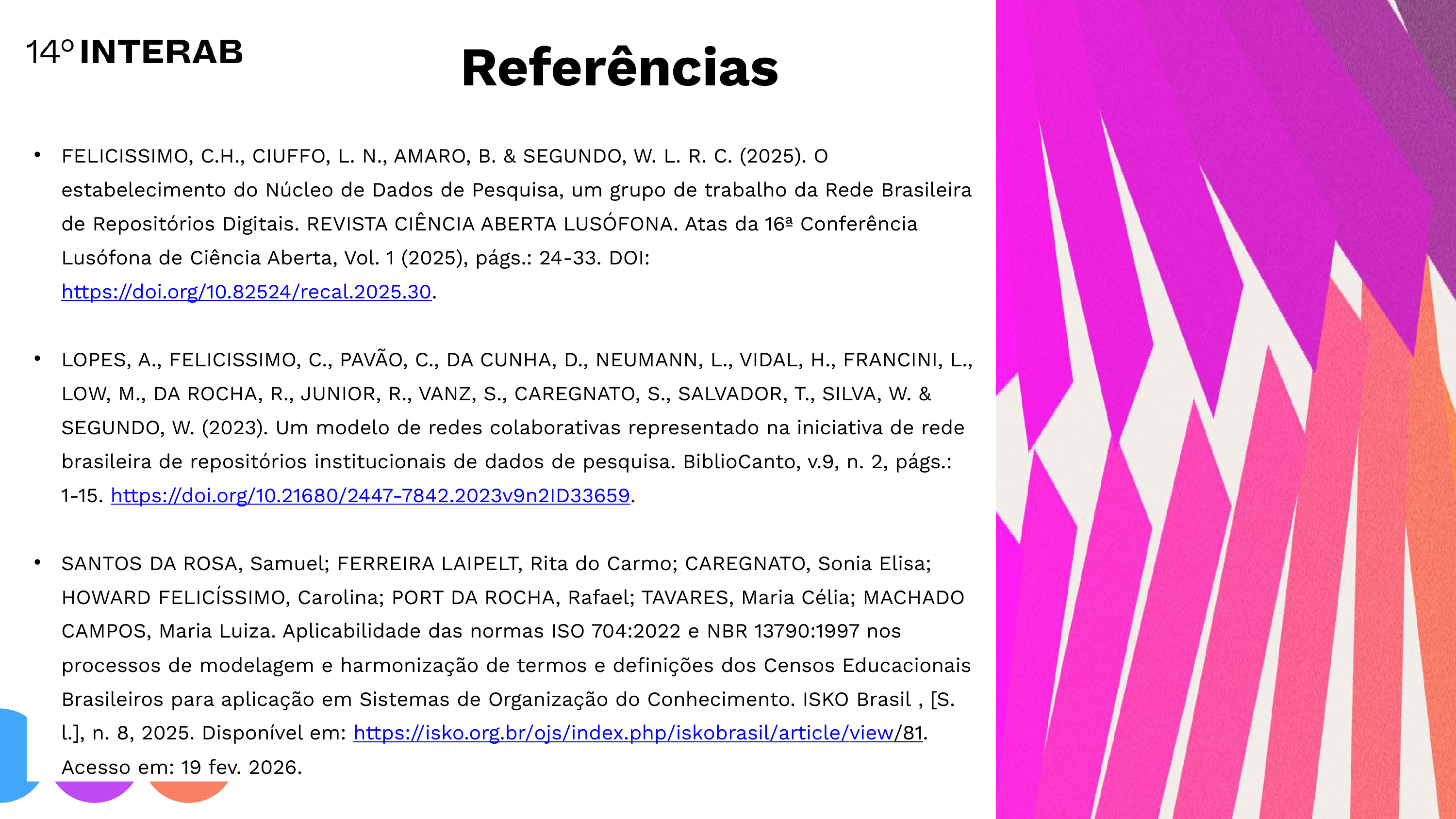

Referências

FELICISSIMO, C.H., CIUFFO, L. N., AMARO, B. & SEGUNDO, W. L. R. C. (2025). O estabelecimento do Núcleo de Dados de Pesquisa, um grupo de trabalho da Rede Brasileira de Repositórios Digitais. REVISTA CIÊNCIA ABERTA LUSÓFONA. Atas da 16ª Conferência Lusófona de Ciência Aberta, Vol. 1 (2025), págs.: 24-33. DOI: https://doi.org/10.82524/recal.2025.30.

LOPES, A., FELICISSIMO, C., PAVÃO, C., DA CUNHA, D., NEUMANN, L., VIDAL, H., FRANCINI, L., LOW, M., DA ROCHA, R., JUNIOR, R., VANZ, S., CAREGNATO, S., SALVADOR, T., SILVA, W. & SEGUNDO, W. (2023). Um modelo de redes colaborativas representado na iniciativa de rede brasileira de repositórios institucionais de dados de pesquisa. BiblioCanto, v.9, n. 2, págs.: 1-15. https://doi.org/10.21680/2447-7842.2023v9n2ID33659.

SANTOS DA ROSA, Samuel; FERREIRA LAIPELT, Rita do Carmo; CAREGNATO, Sonia Elisa; HOWARD FELICÍSSIMO, Carolina; PORT DA ROCHA, Rafael; TAVARES, Maria Célia; MACHADO CAMPOS, Maria Luiza. Aplicabilidade das normas ISO 704:2022 e NBR 13790:1997 nos processos de modelagem e harmonização de termos e definições dos Censos Educacionais Brasileiros para aplicação em Sistemas de Organização do Conhecimento. ISKO Brasil , [S. l.], n. 8, 2025. Disponível em: https://isko.org.br/ojs/index.php/iskobrasil/article/view/81. Acesso em: 19 fev. 2026.